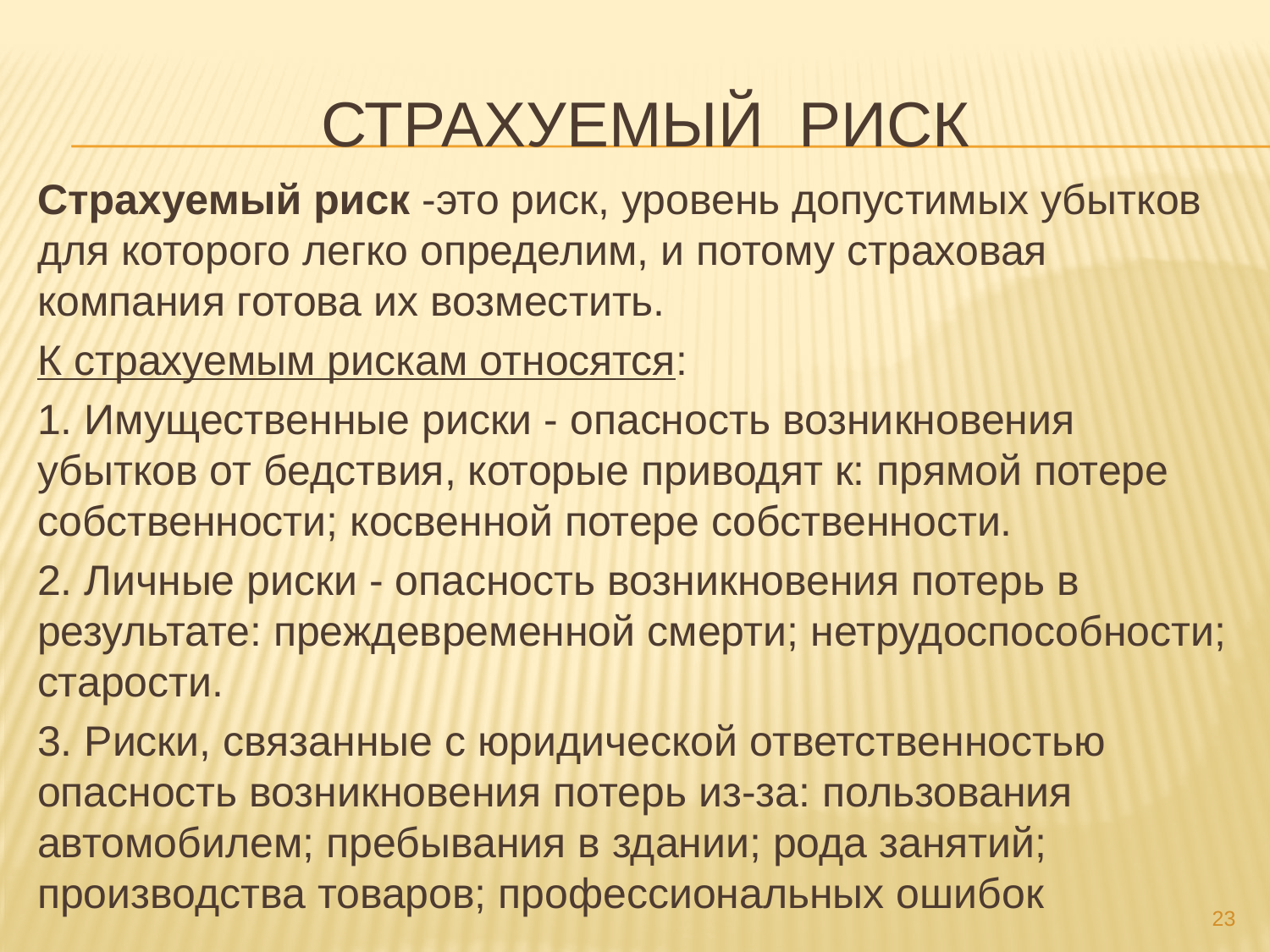

# страхуемый  риск
Страхуемый риск -это риск, уровень допустимых убытков для которого легко определим, и потому страховая компания готова их возместить.
К страхуемым рискам относятся:
1. Имущественные риски - опасность возникновения убытков от бедствия, которые приводят к: прямой потере собственности; косвенной потере собственности.
2. Личные риски - опасность возникновения потерь в результате: преждевременной смерти; нетрудоспособности; старости.
3. Риски, связанные с юридической ответственностью опасность возникновения потерь из-за: пользования автомобилем; пребывания в здании; рода занятий; производства товаров; профессиональных ошибок
23